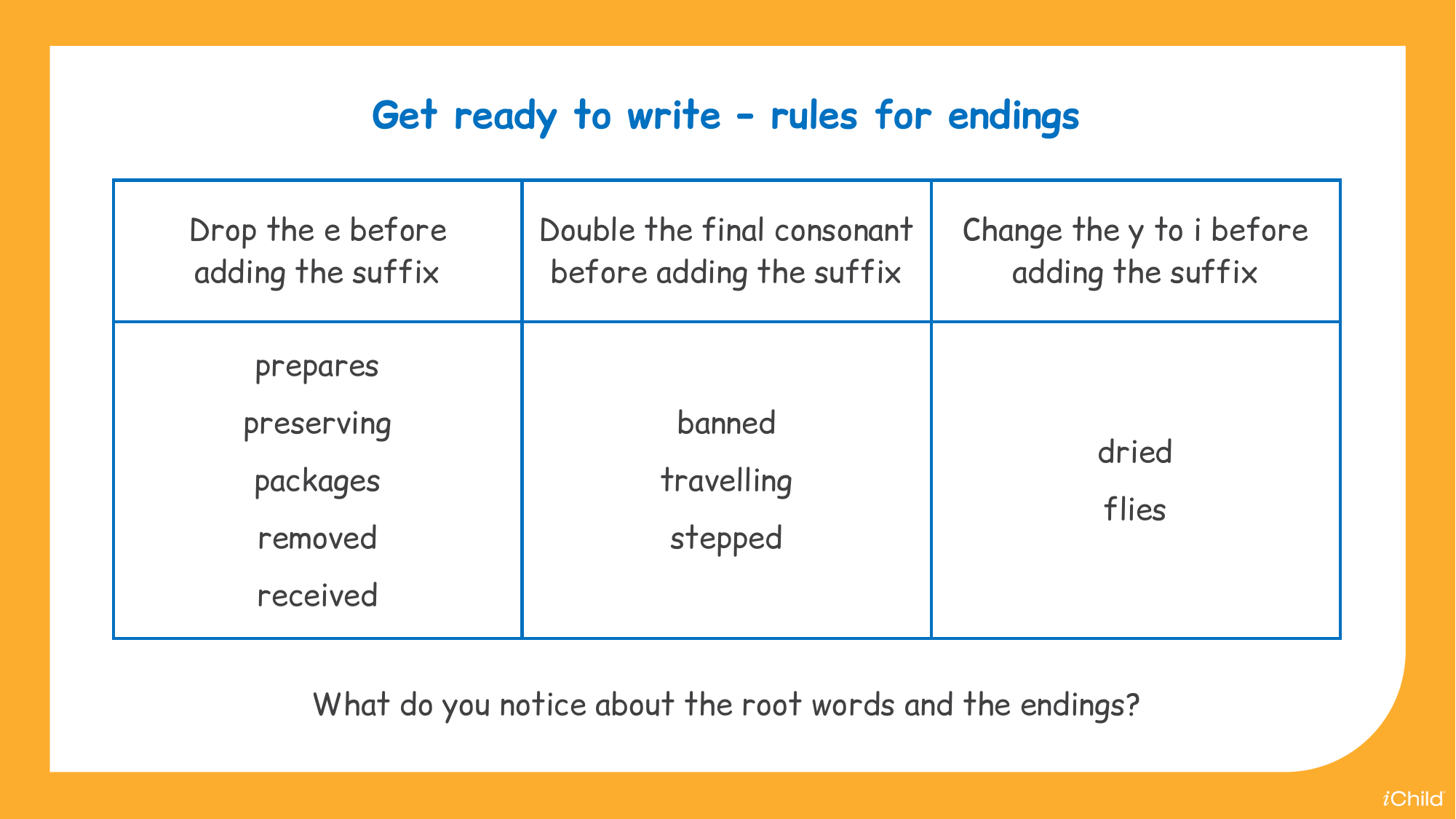

Get ready to write – rules for endings
| Drop the e before adding the suffix | Double the final consonant before adding the suffix | Change the y to i before adding the suffix |
| --- | --- | --- |
| prepares preserving packages removed received | banned travelling stepped | dried flies |
What do you notice about the root words and the endings?